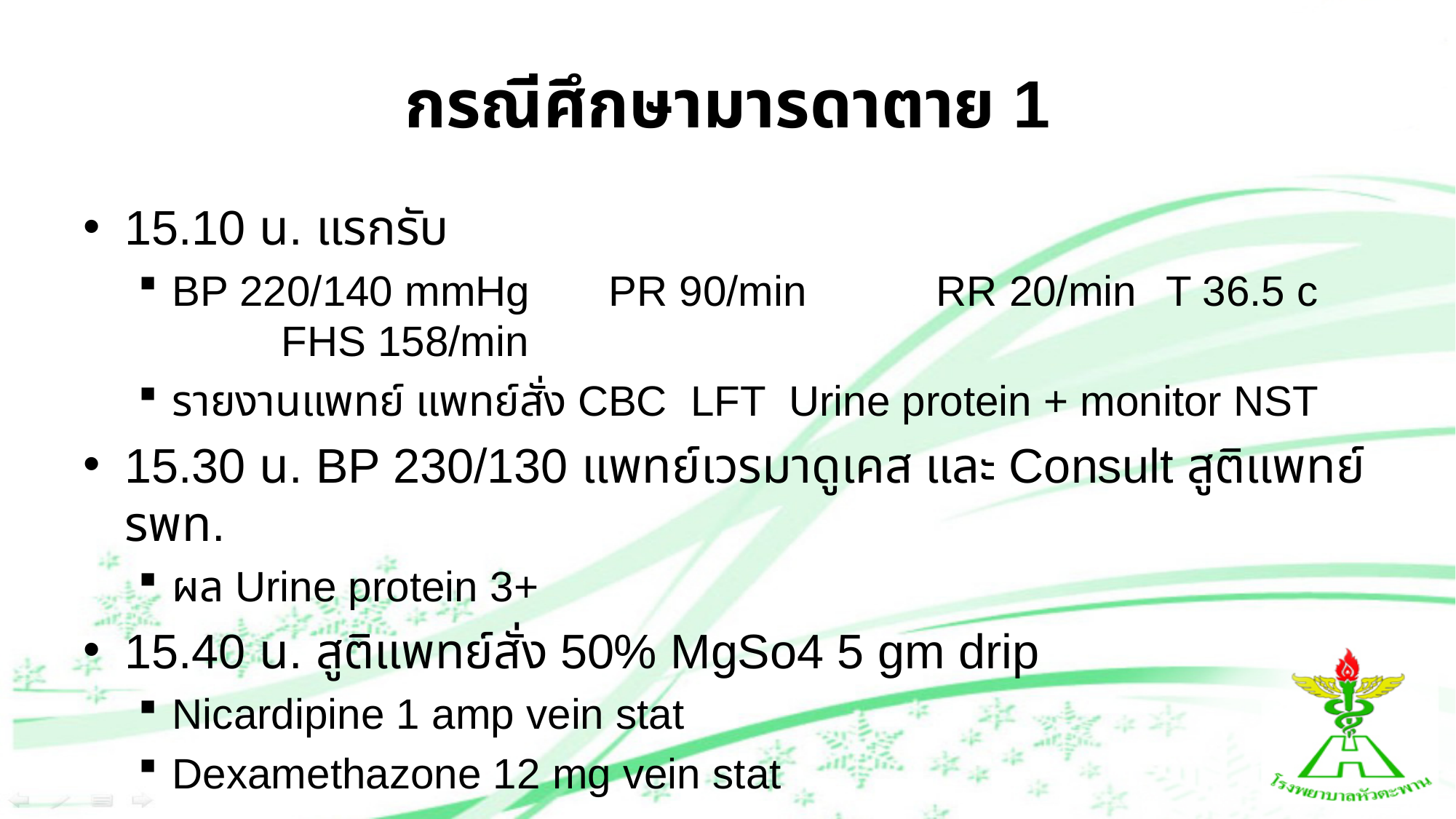

# กรณีศึกษามารดาตาย 1
15.10 น. แรกรับ
BP 220/140 mmHg 	PR 90/min  	RR 20/min 	 T 36.5 c  	FHS 158/min
รายงานแพทย์ แพทย์สั่ง CBC  LFT  Urine protein + monitor NST
15.30 น. BP 230/130 แพทย์เวรมาดูเคส และ Consult สูติแพทย์ รพท.
ผล Urine protein 3+
15.40 น. สูติแพทย์สั่ง 50% MgSo4 5 gm drip
Nicardipine 1 amp vein stat
Dexamethazone 12 mg vein stat